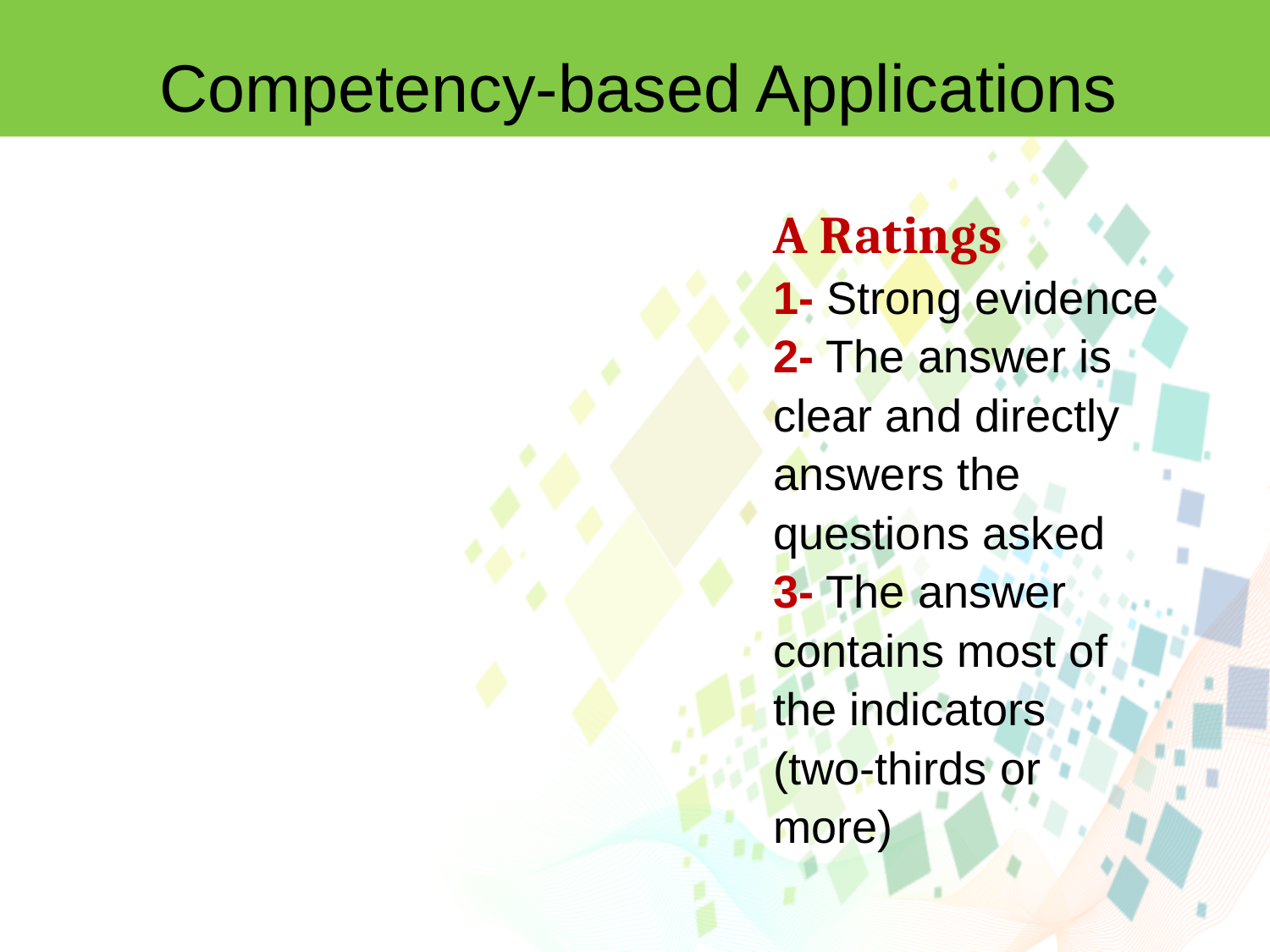

Competency-based Applications
A Ratings
1- Strong evidence
2- The answer is clear and directly answers the questions asked
3- The answer contains most of the indicators (two-thirds or more)